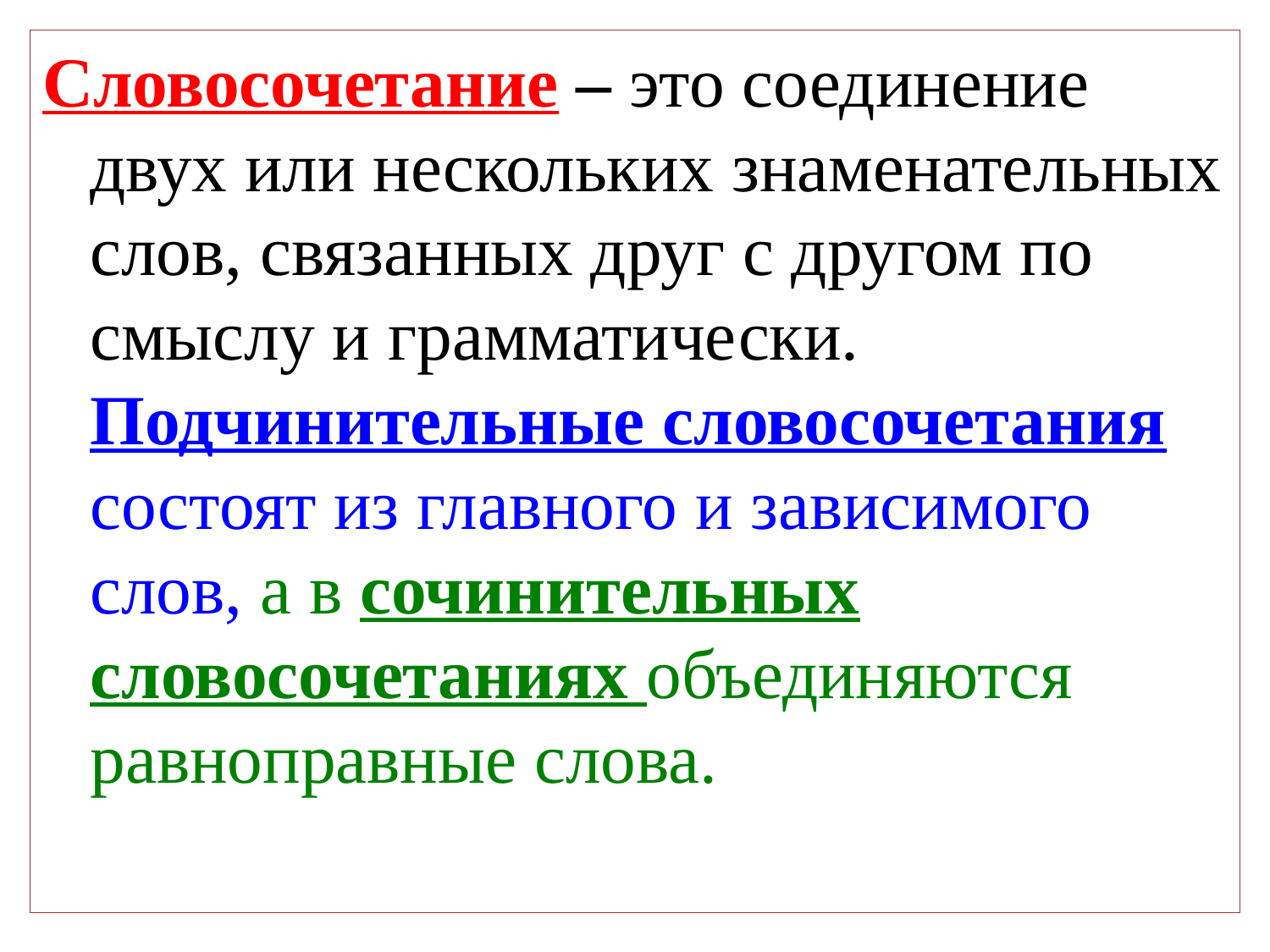

Словосочетание – это соединение двух или нескольких знаменательных слов, связанных друг с другом по смыслу и грамматически. Подчинительные словосочетания состоят из главного и зависимого слов, а в сочинительных словосочетаниях объединяются равноправные слова.